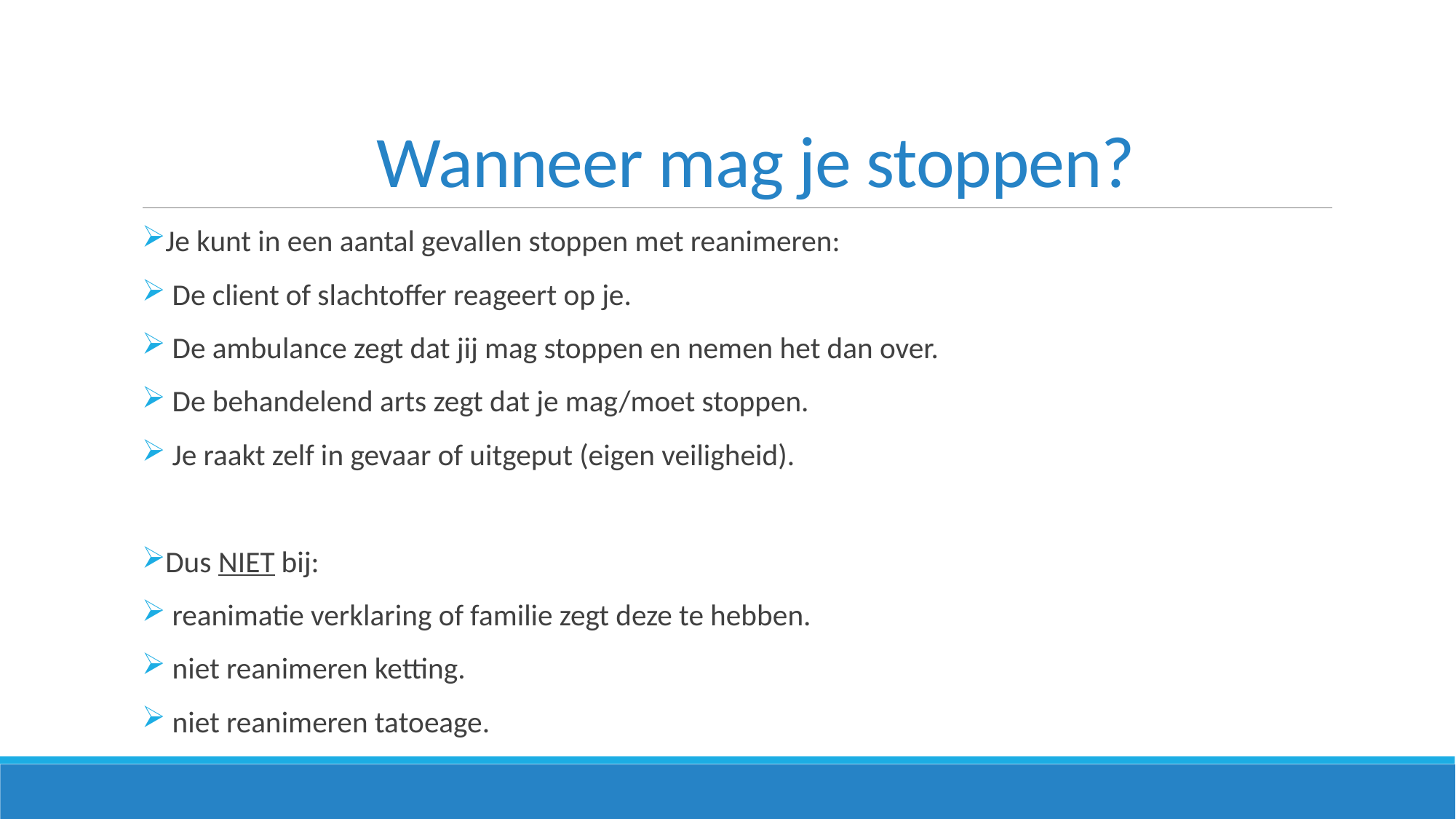

# Wanneer mag je stoppen?
Je kunt in een aantal gevallen stoppen met reanimeren:
 De client of slachtoffer reageert op je.
 De ambulance zegt dat jij mag stoppen en nemen het dan over.
 De behandelend arts zegt dat je mag/moet stoppen.
 Je raakt zelf in gevaar of uitgeput (eigen veiligheid).

Dus NIET bij:
 reanimatie verklaring of familie zegt deze te hebben.
 niet reanimeren ketting.
 niet reanimeren tatoeage.